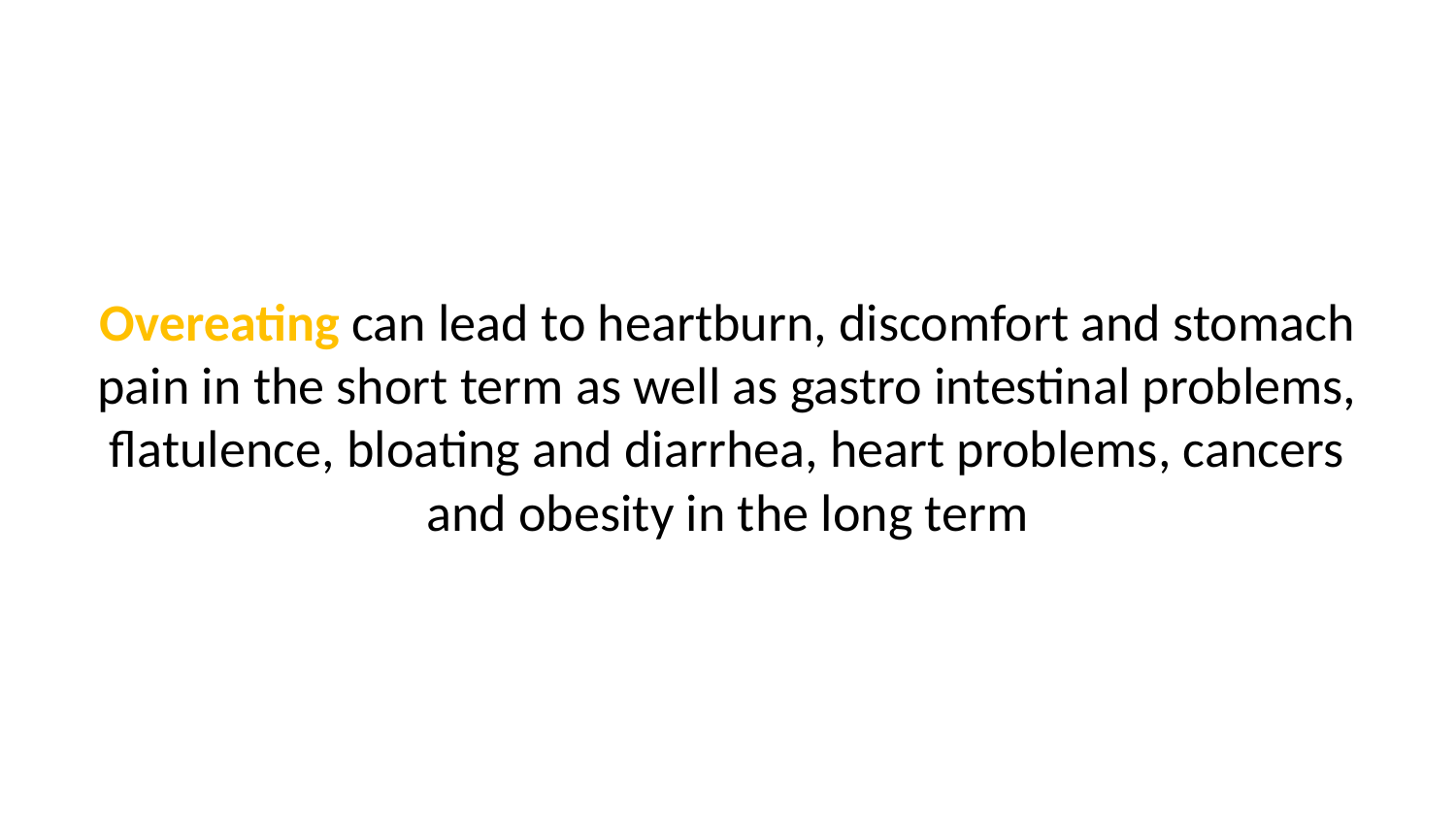

Overeating can lead to heartburn, discomfort and stomach pain in the short term as well as gastro intestinal problems, flatulence, bloating and diarrhea, heart problems, cancers and obesity in the long term